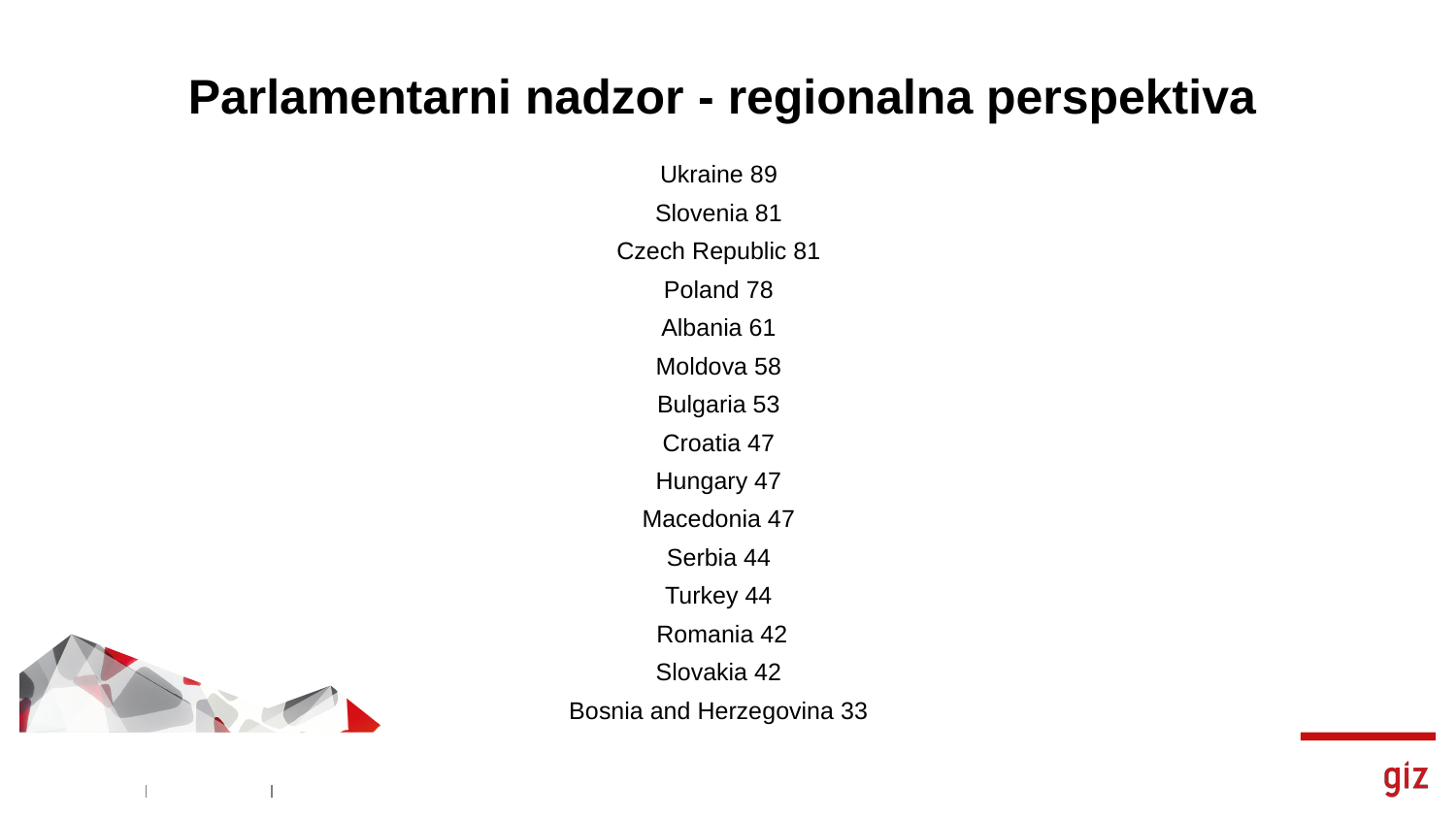

# Parlamentarni nadzor - regionalna perspektiva
Ukraine 89
Slovenia 81
Czech Republic 81
Poland 78
Albania 61
Moldova 58
Bulgaria 53
Croatia 47
Hungary 47
Macedonia 47
Serbia 44
Turkey 44
Romania 42
Slovakia 42
Bosnia and Herzegovina 33